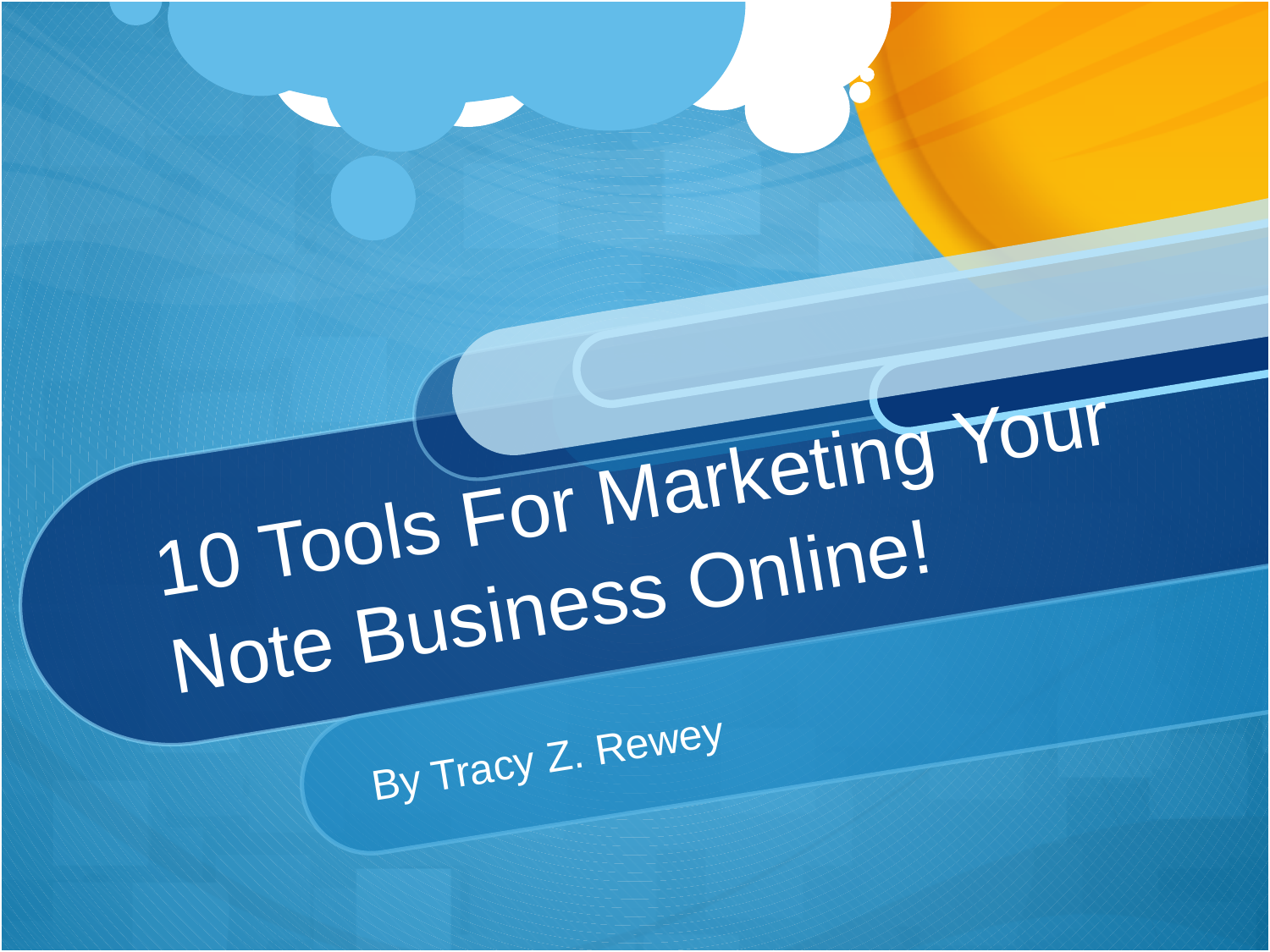

# 10 Tools For Marketing Your Note Business Online!
By Tracy Z. Rewey